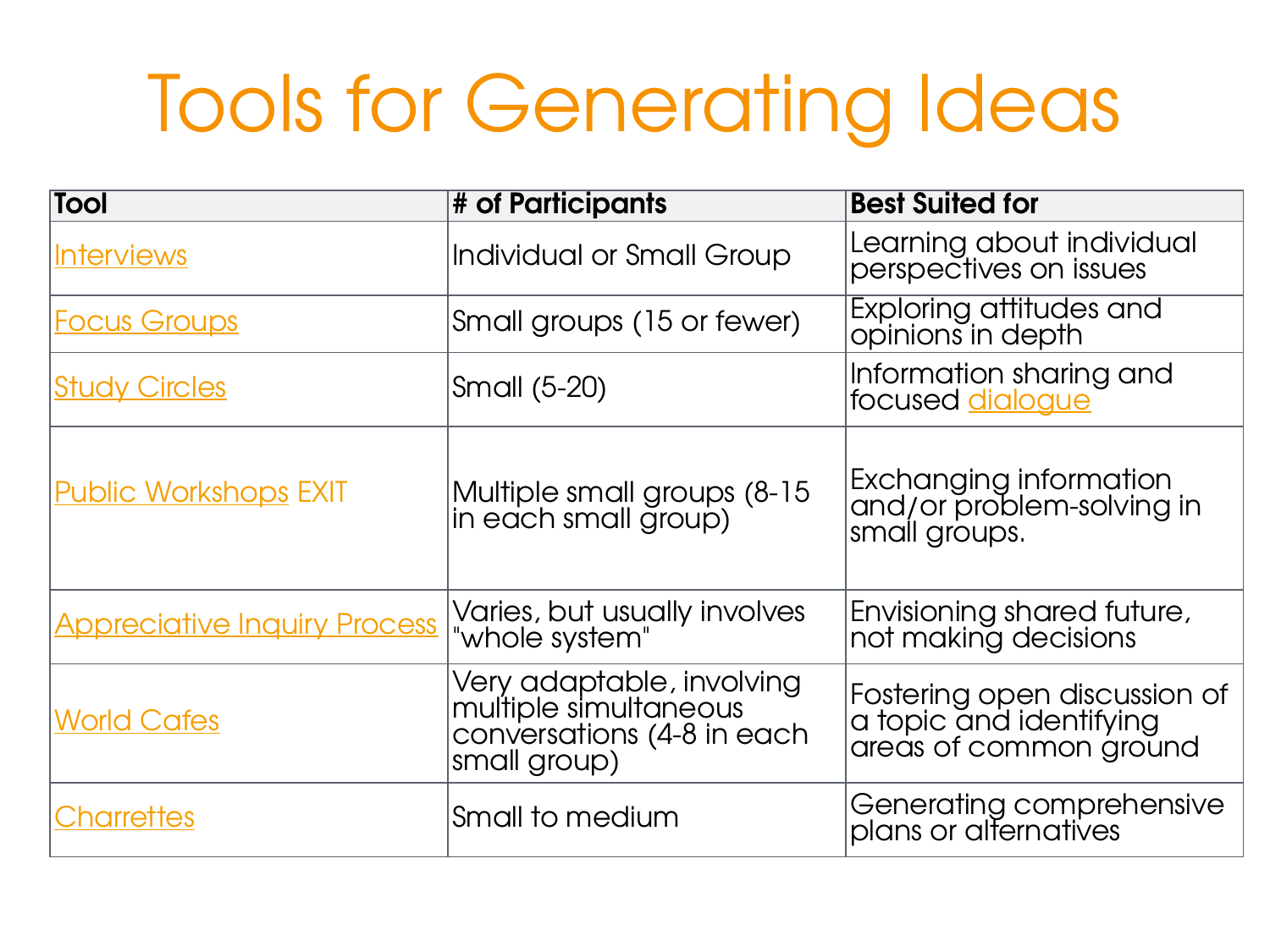

Tools for Generating Ideas
| Tool | # of Participants | Best Suited for |
| --- | --- | --- |
| Interviews | Individual or Small Group | Learning about individual perspectives on issues |
| Focus Groups | Small groups (15 or fewer) | Exploring attitudes and opinions in depth |
| Study Circles | Small (5-20) | Information sharing and focused dialogue |
| Public Workshops EXIT | Multiple small groups (8-15 in each small group) | Exchanging information and/or problem-solving in small groups. |
| Appreciative Inquiry Process | Varies, but usually involves "whole system" | Envisioning shared future, not making decisions |
| World Cafes | Very adaptable, involving multiple simultaneous conversations (4-8 in each small group) | Fostering open discussion of a topic and identifying areas of common ground |
| Charrettes | Small to medium | Generating comprehensive plans or alternatives |